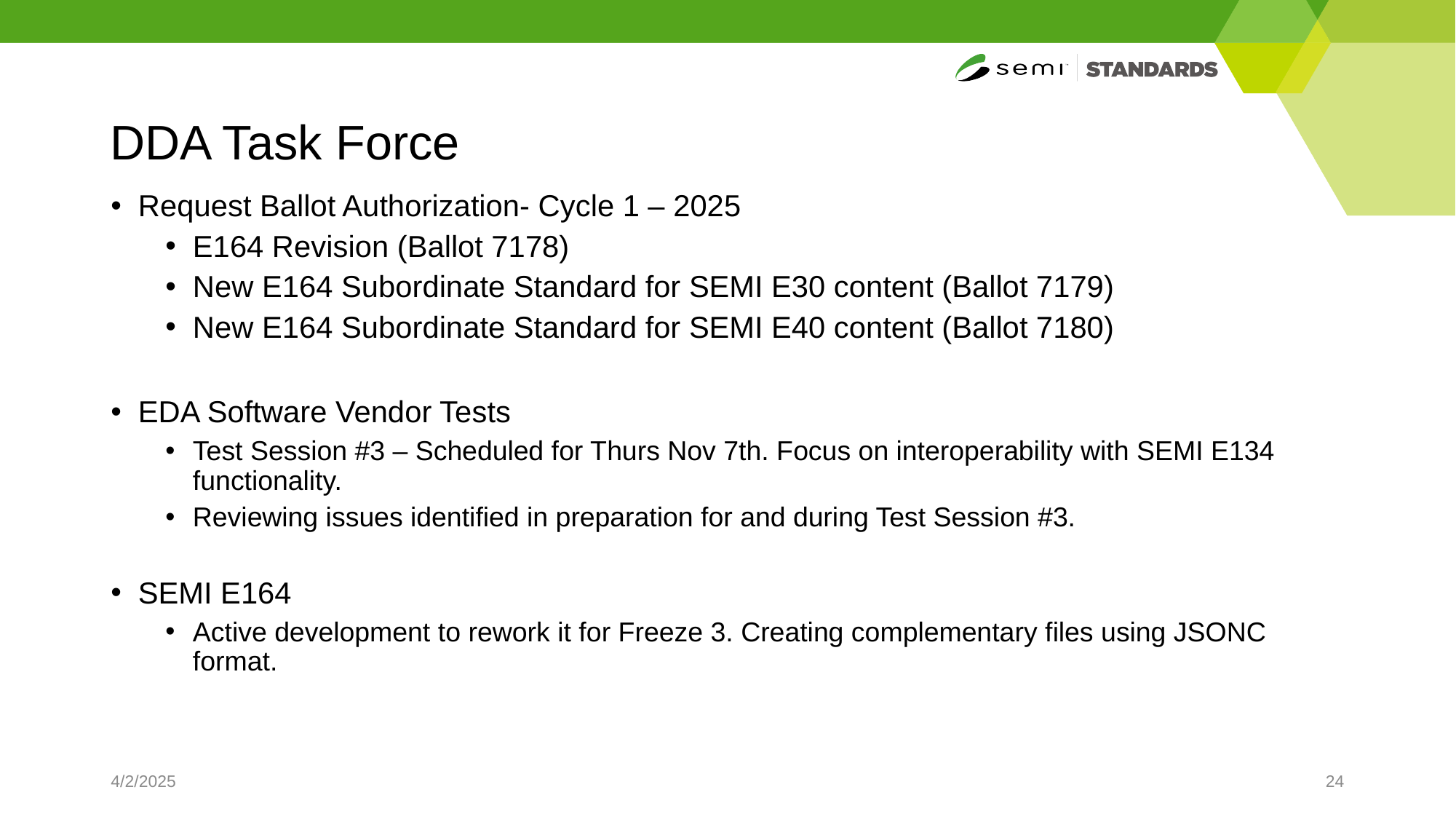

# DDA Task Force
Request Ballot Authorization- Cycle 1 – 2025
E164 Revision (Ballot 7178)
New E164 Subordinate Standard for SEMI E30 content (Ballot 7179)
New E164 Subordinate Standard for SEMI E40 content (Ballot 7180)

EDA Software Vendor Tests
Test Session #3 – Scheduled for Thurs Nov 7th. Focus on interoperability with SEMI E134 functionality.
Reviewing issues identified in preparation for and during Test Session #3.
SEMI E164
Active development to rework it for Freeze 3. Creating complementary files using JSONC format.

4/2/2025

24